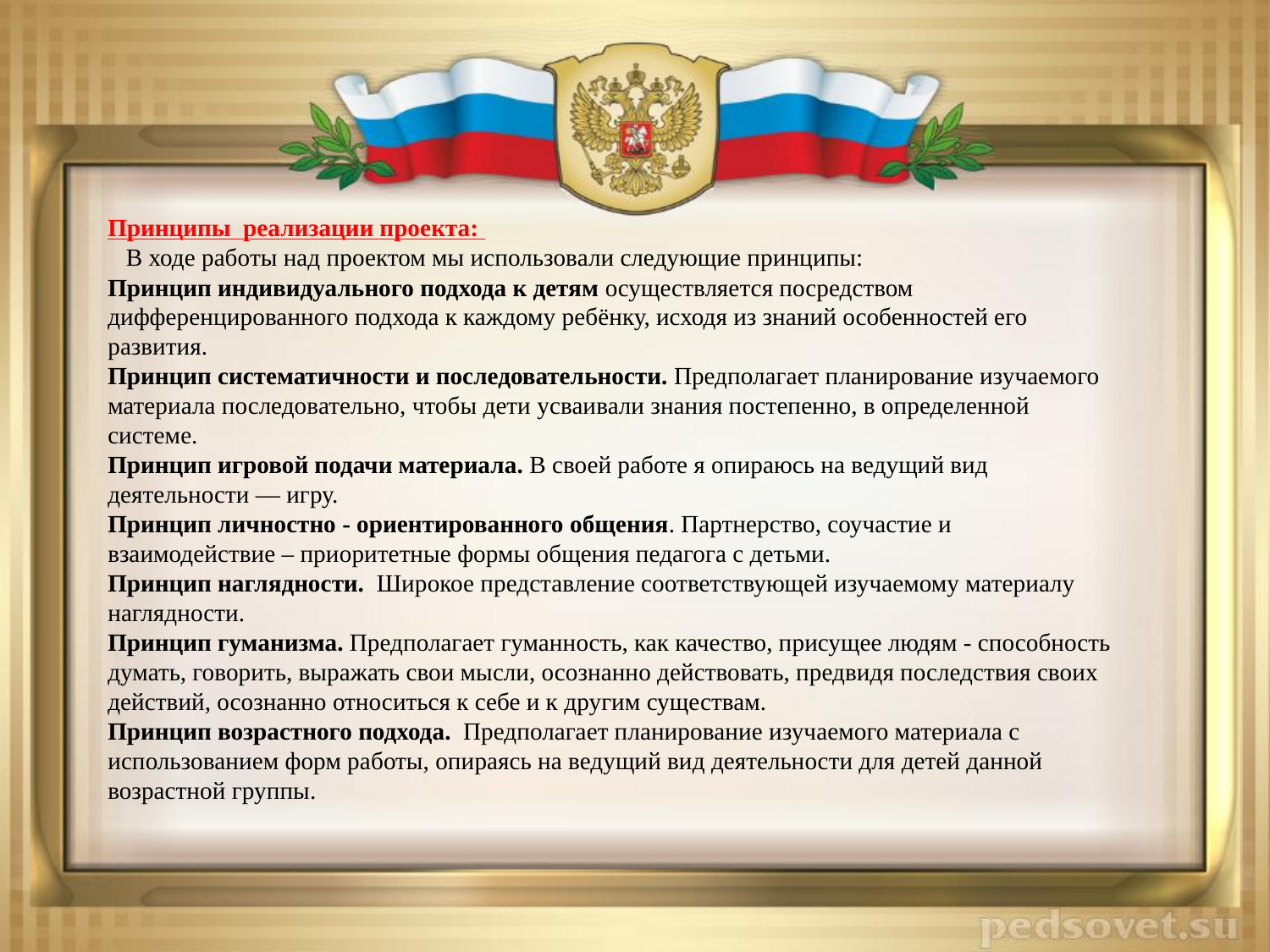

#
Принципы  реализации проекта:
   В ходе работы над проектом мы использовали следующие принципы:
Принцип индивидуального подхода к детям осуществляется посредством дифференцированного подхода к каждому ребёнку, исходя из знаний особенностей его развития.
Принцип систематичности и последовательности. Предполагает планирование изучаемого материала последовательно, чтобы дети усваивали знания постепенно, в определенной системе.
Принцип игровой подачи материала. В своей работе я опираюсь на ведущий вид деятельности — игру.
Принцип личностно - ориентированного общения. Партнерство, соучастие и взаимодействие – приоритетные формы общения педагога с детьми.
Принцип наглядности.  Широкое представление соответствующей изучаемому материалу наглядности.
Принцип гуманизма. Предполагает гуманность, как качество, присущее людям - способность думать, говорить, выражать свои мысли, осознанно действовать, предвидя последствия своих действий, осознанно относиться к себе и к другим существам.
Принцип возрастного подхода.  Предполагает планирование изучаемого материала с использованием форм работы, опираясь на ведущий вид деятельности для детей данной возрастной группы.